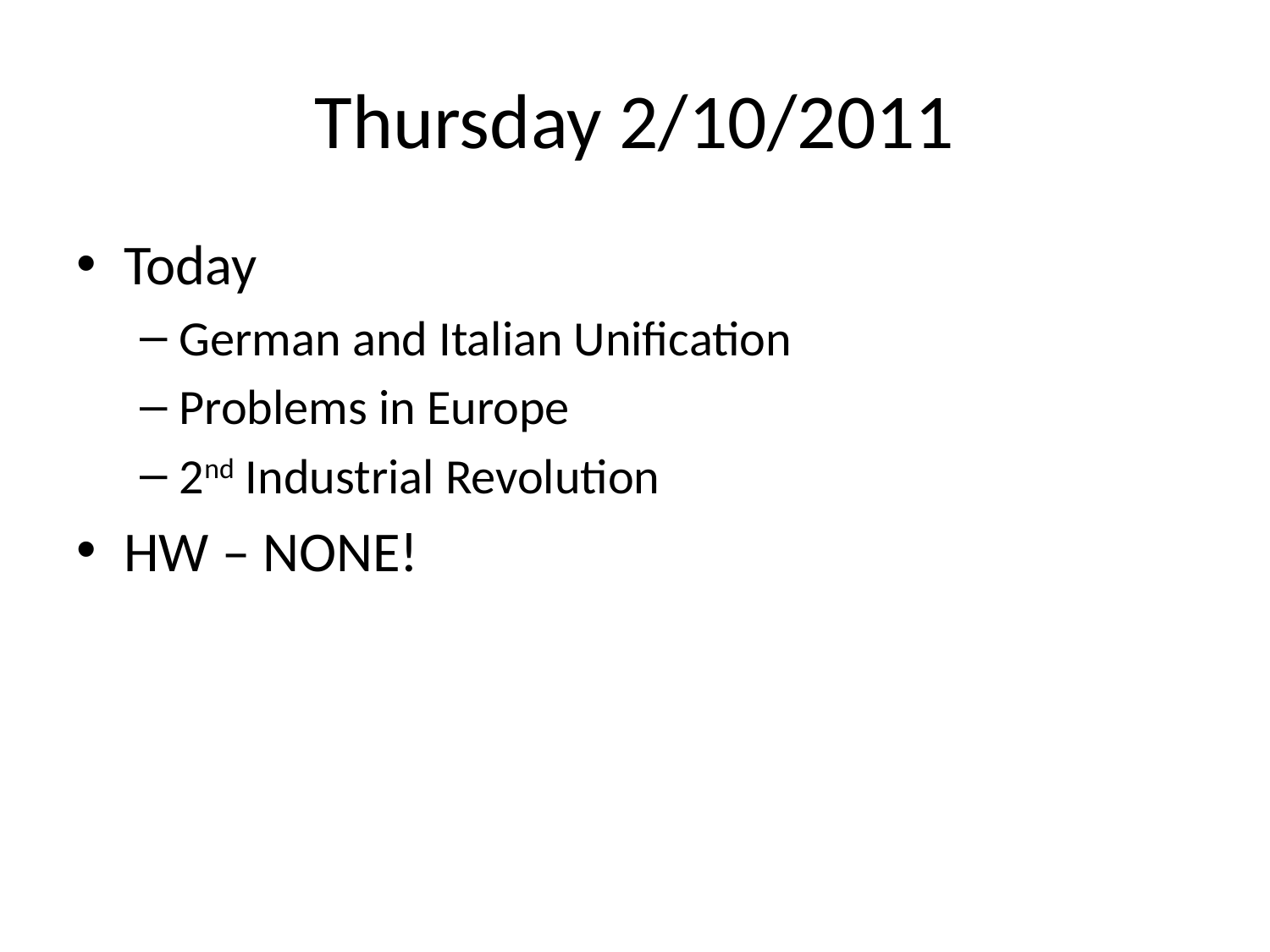

# Thursday 2/10/2011
Today
German and Italian Unification
Problems in Europe
2nd Industrial Revolution
HW – NONE!